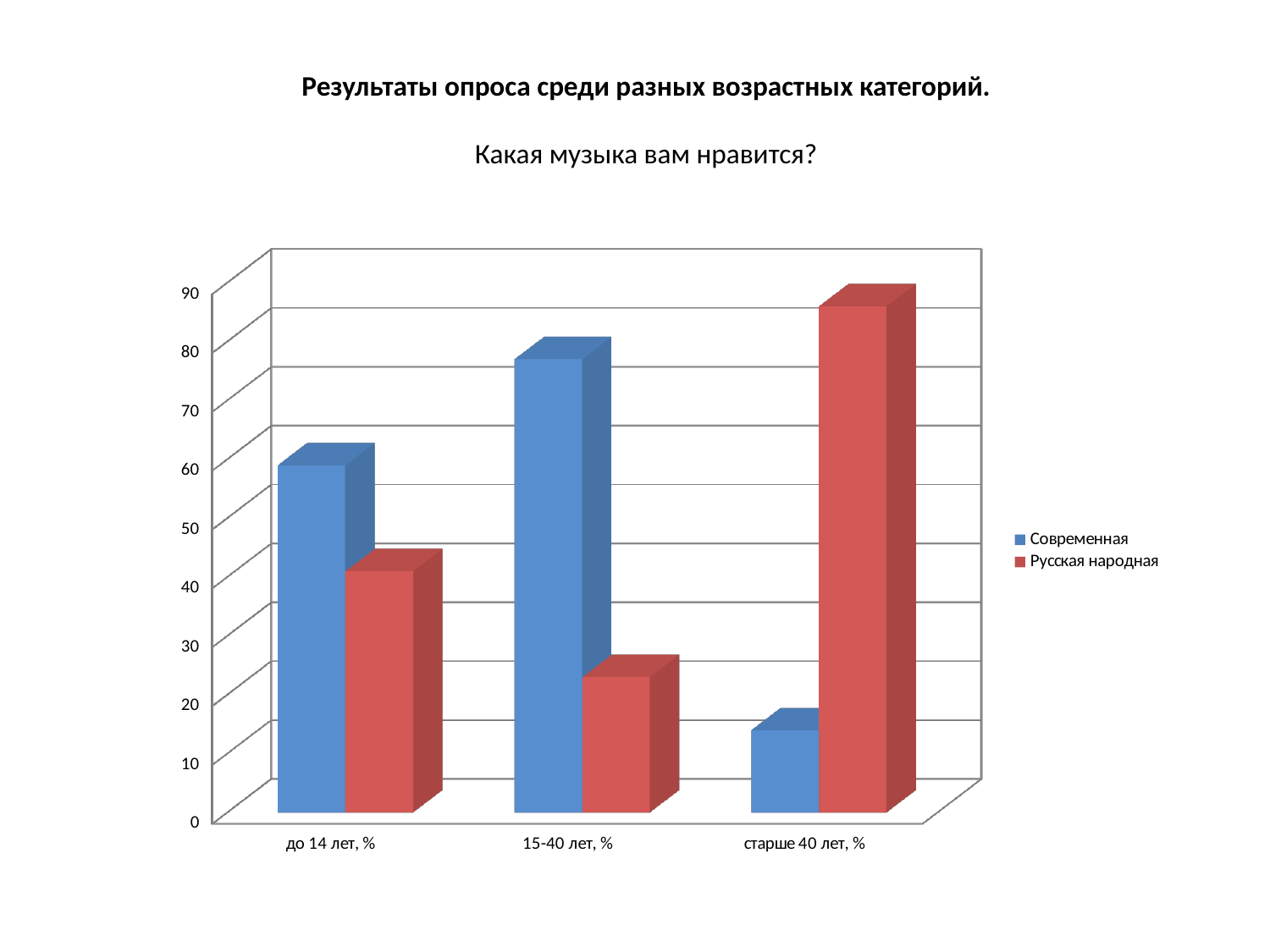

# Результаты опроса среди разных возрастных категорий. Какая музыка вам нравится?

[unsupported chart]